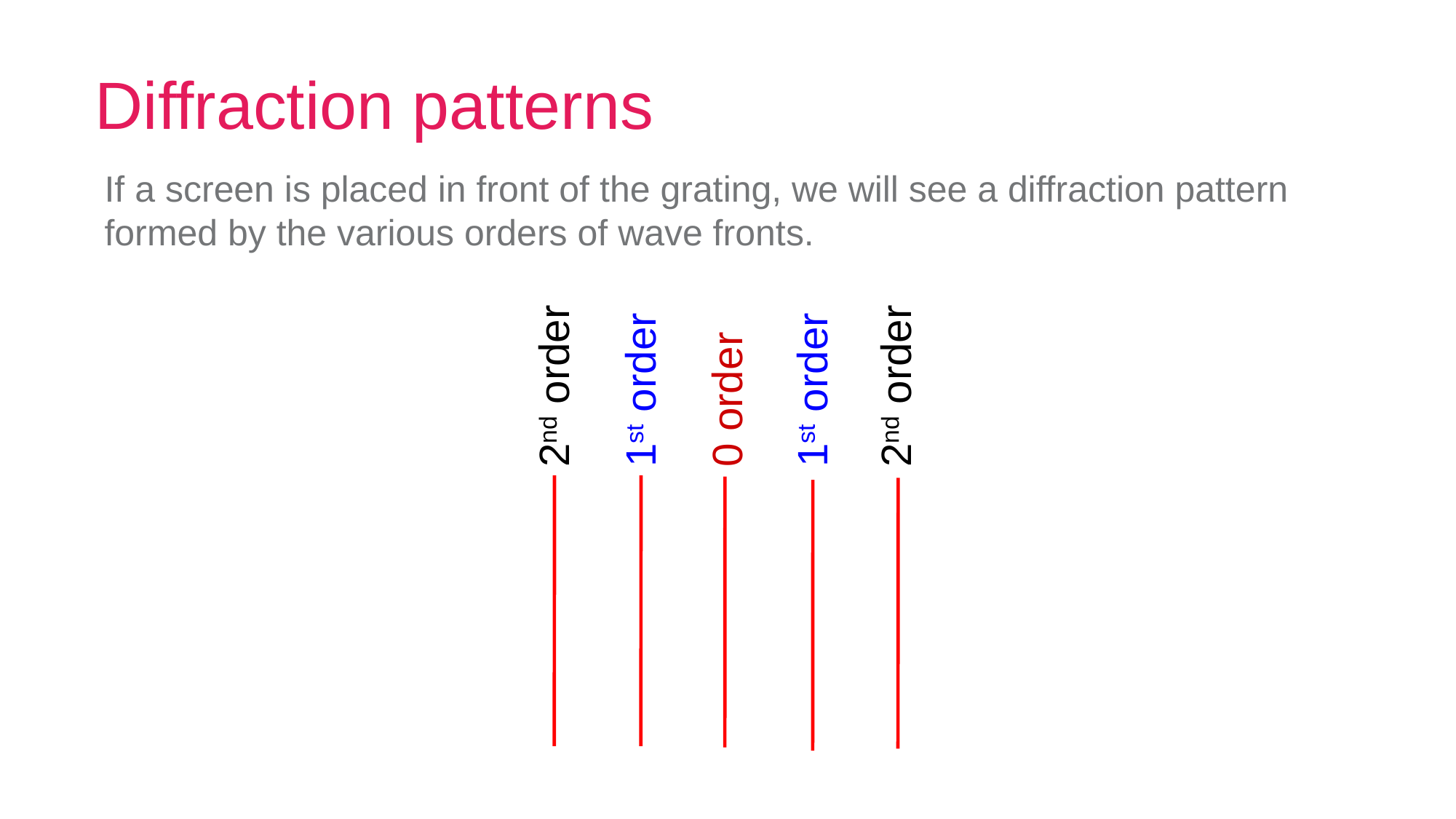

# Diffraction patterns
If a screen is placed in front of the grating, we will see a diffraction pattern formed by the various orders of wave fronts.
1st order
0 order
2nd order
1st order
2nd order